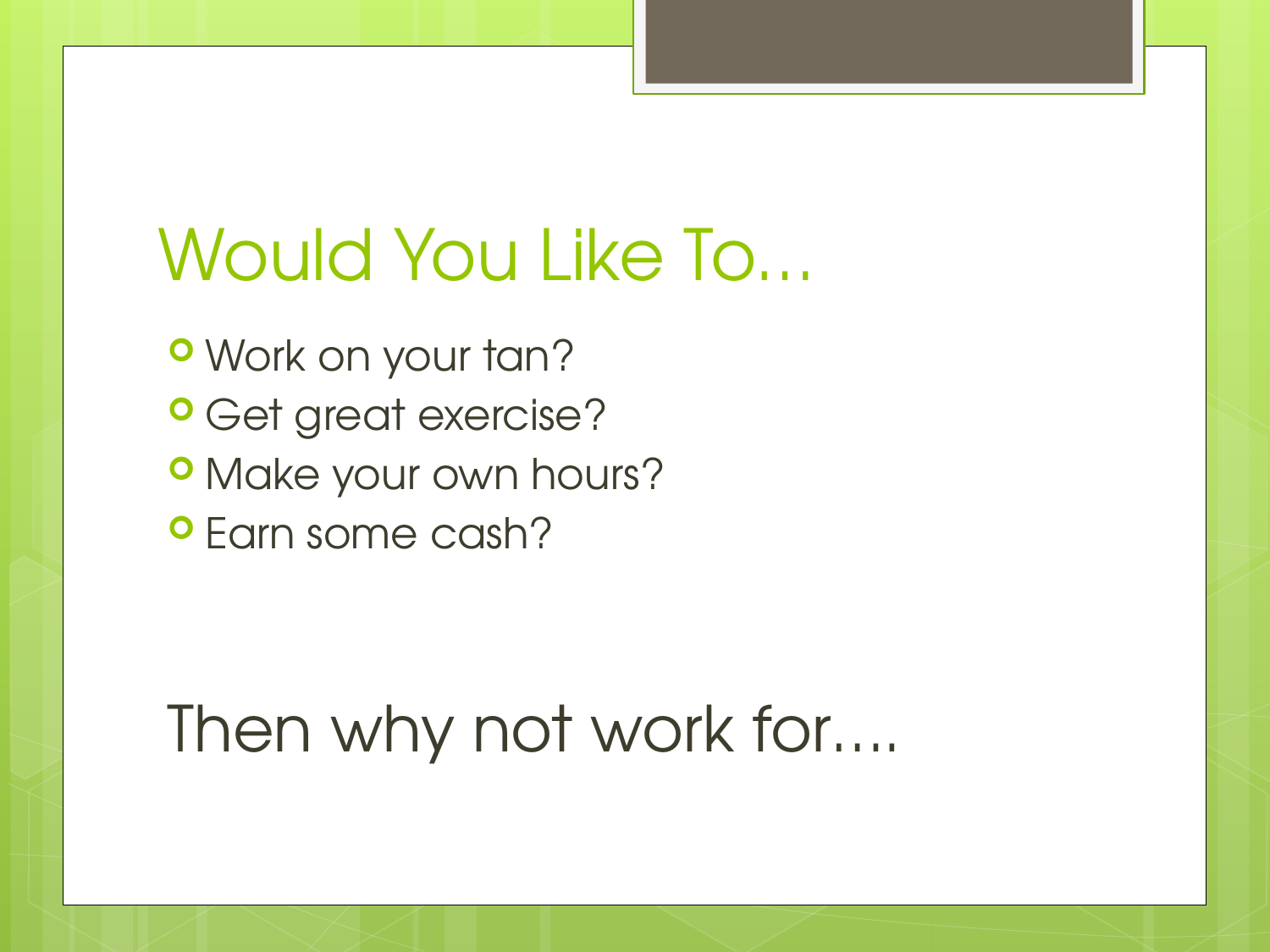

# Would You Like To…
Work on your tan?
Get great exercise?
Make your own hours?
Earn some cash?

Then why not work for….